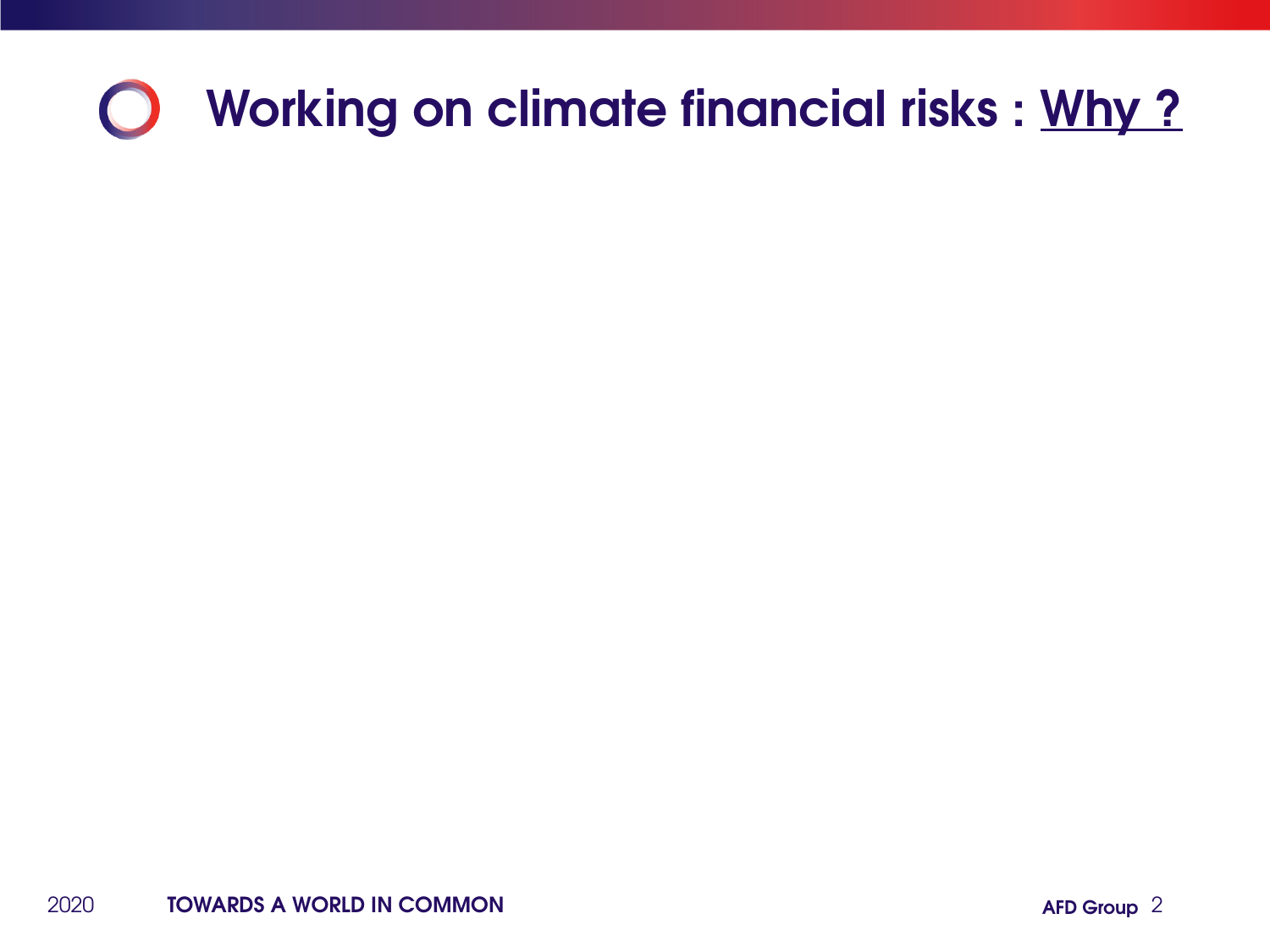

# Working on climate financial risks : Why ?

2020
TOWARDS A WORLD IN COMMON